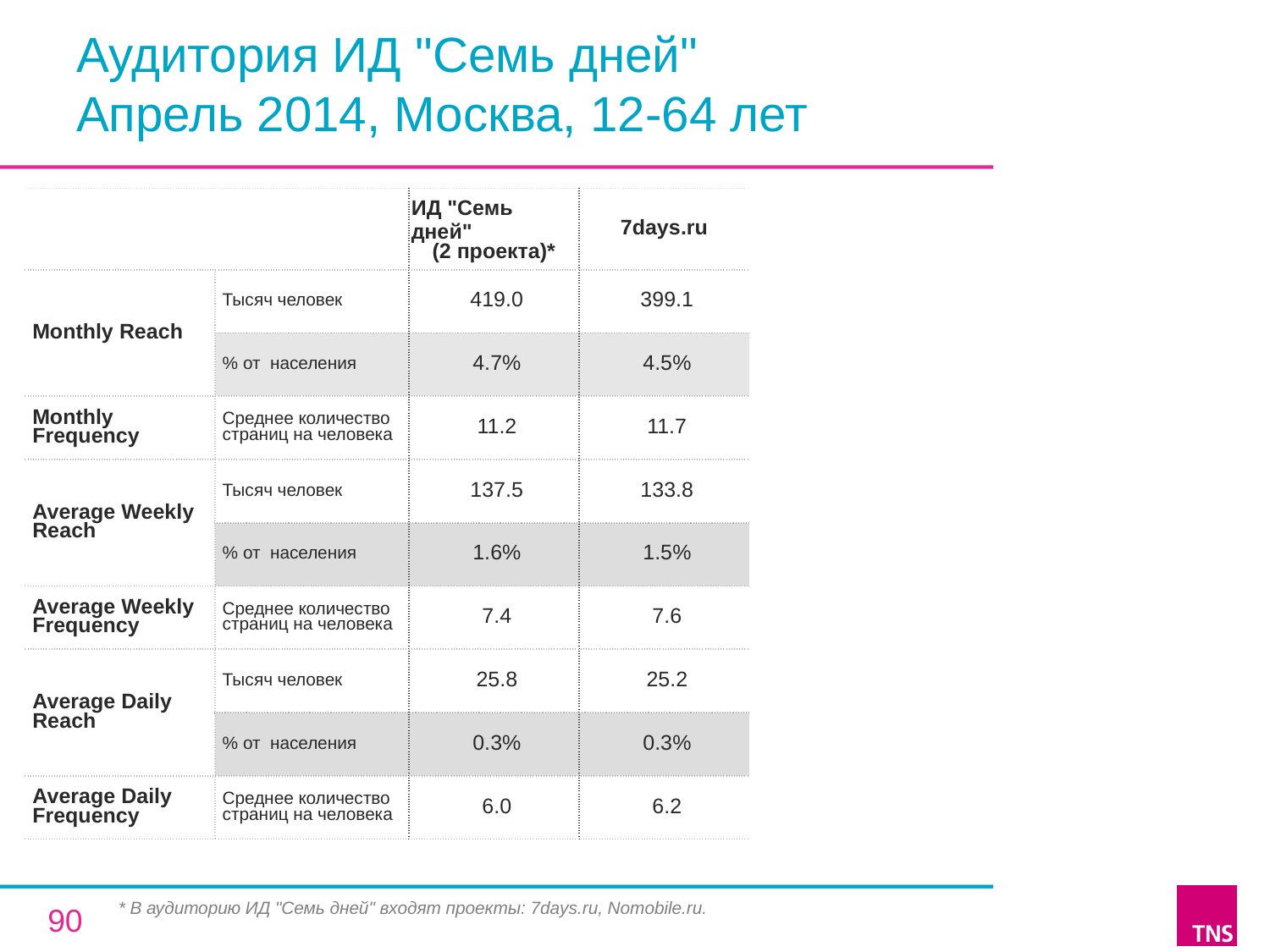

# Аудитория ИД "Семь дней" Апрель 2014, Москва, 12-64 лет
|  |  | ИД "Семь дней" (2 проекта)\* | 7days.ru |
| --- | --- | --- | --- |
| Monthly Reach | Тысяч человек | 419.0 | 399.1 |
|  | % от населения | 4.7% | 4.5% |
| Monthly Frequency | Среднее количество страниц на человека | 11.2 | 11.7 |
| Average Weekly Reach | Тысяч человек | 137.5 | 133.8 |
|  | % от населения | 1.6% | 1.5% |
| Average Weekly Frequency | Среднее количество страниц на человека | 7.4 | 7.6 |
| Average Daily Reach | Тысяч человек | 25.8 | 25.2 |
|  | % от населения | 0.3% | 0.3% |
| Average Daily Frequency | Среднее количество страниц на человека | 6.0 | 6.2 |
* В аудиторию ИД "Семь дней" входят проекты: 7days.ru, Nomobile.ru.
90